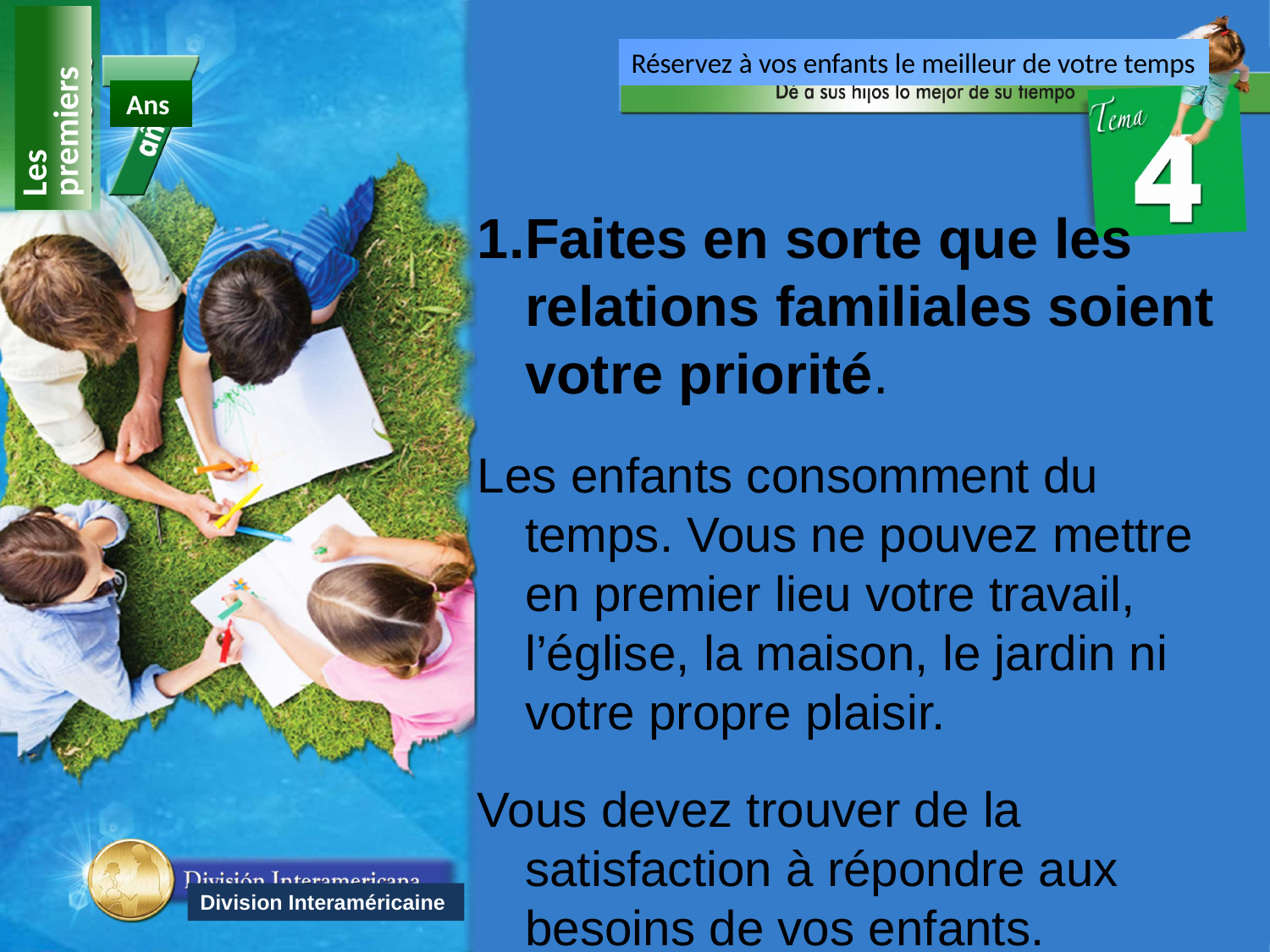

Réservez à vos enfants le meilleur de votre temps
Les premiers
Ans
Faites en sorte que les relations familiales soient votre priorité.

Les enfants consomment du  temps. Vous ne pouvez mettre en premier lieu votre travail, l’église, la maison, le jardin ni votre propre plaisir.

Vous devez trouver de la satisfaction à répondre aux besoins de vos enfants.
Division Interaméricaine